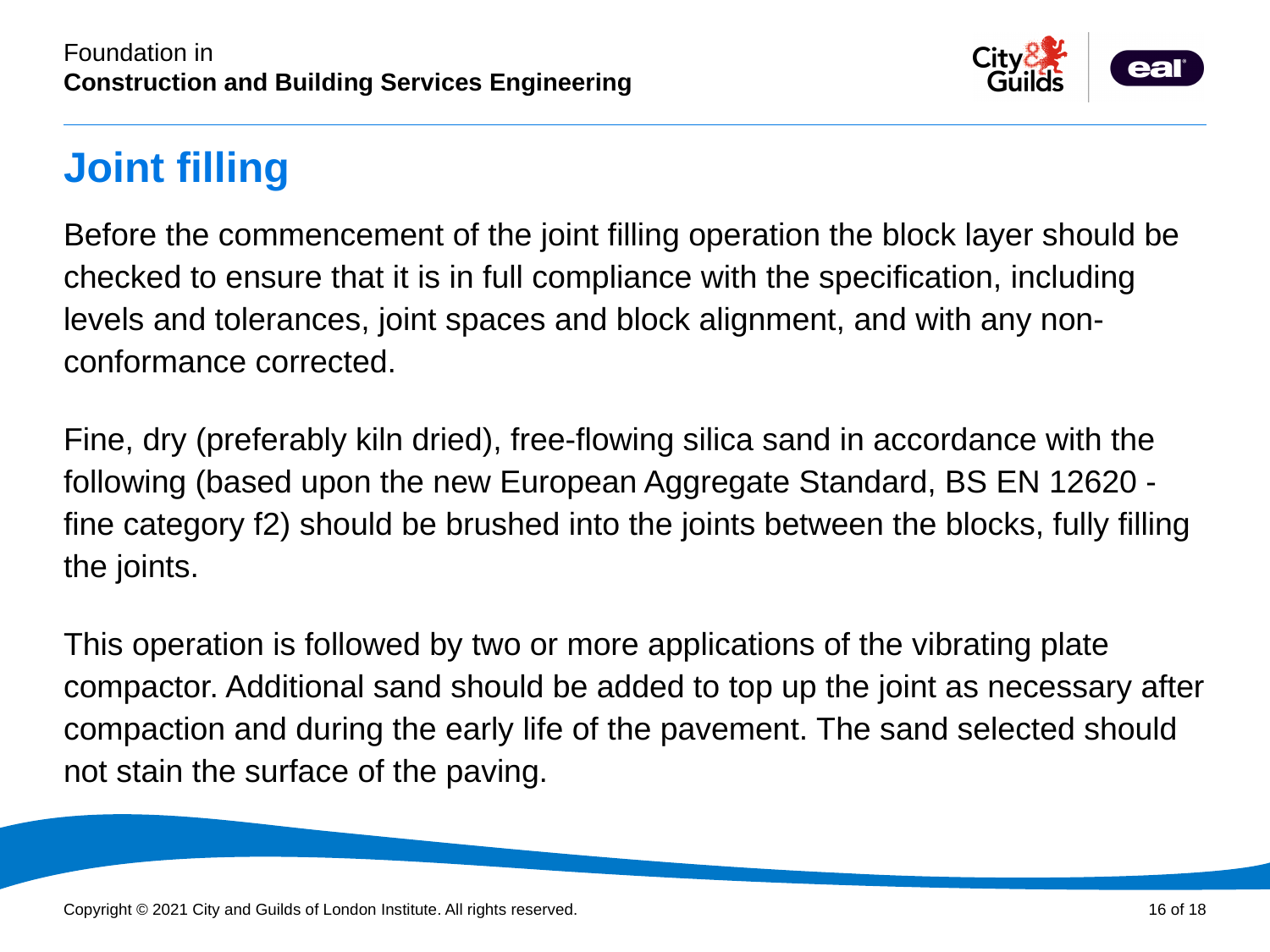

# Joint filling
Before the commencement of the joint filling operation the block layer should be checked to ensure that it is in full compliance with the specification, including levels and tolerances, joint spaces and block alignment, and with any non-conformance corrected.
Fine, dry (preferably kiln dried), free-flowing silica sand in accordance with the following (based upon the new European Aggregate Standard, BS EN 12620 - fine category f2) should be brushed into the joints between the blocks, fully filling the joints.
This operation is followed by two or more applications of the vibrating plate compactor. Additional sand should be added to top up the joint as necessary after compaction and during the early life of the pavement. The sand selected should not stain the surface of the paving.